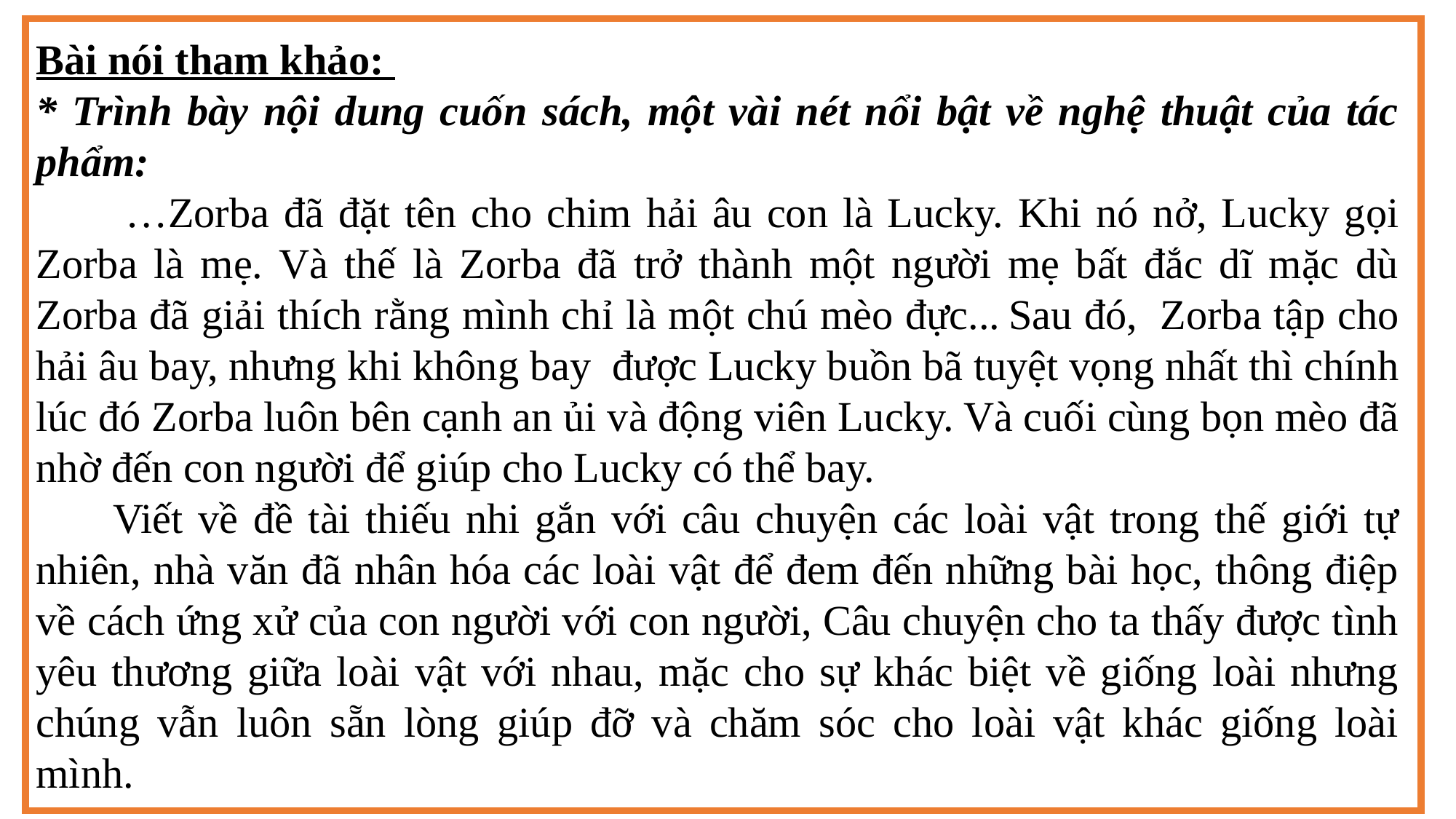

Bài nói tham khảo:
* Trình bày nội dung cuốn sách, một vài nét nổi bật về nghệ thuật của tác phẩm:
       …Zorba đã đặt tên cho chim hải âu con là Lucky. Khi nó nở, Lucky gọi Zorba là mẹ. Và thế là Zorba đã trở thành một người mẹ bất đắc dĩ mặc dù Zorba đã giải thích rằng mình chỉ là một chú mèo đực... Sau đó,  Zorba tập cho hải âu bay, nhưng khi không bay  được Lucky buồn bã tuyệt vọng nhất thì chính lúc đó Zorba luôn bên cạnh an ủi và động viên Lucky. Và cuối cùng bọn mèo đã nhờ đến con người để giúp cho Lucky có thể bay.
      Viết về đề tài thiếu nhi gắn với câu chuyện các loài vật trong thế giới tự nhiên, nhà văn đã nhân hóa các loài vật để đem đến những bài học, thông điệp về cách ứng xử của con người với con người, Câu chuyện cho ta thấy được tình yêu thương giữa loài vật với nhau, mặc cho sự khác biệt về giống loài nhưng chúng vẫn luôn sẵn lòng giúp đỡ và chăm sóc cho loài vật khác giống loài mình.